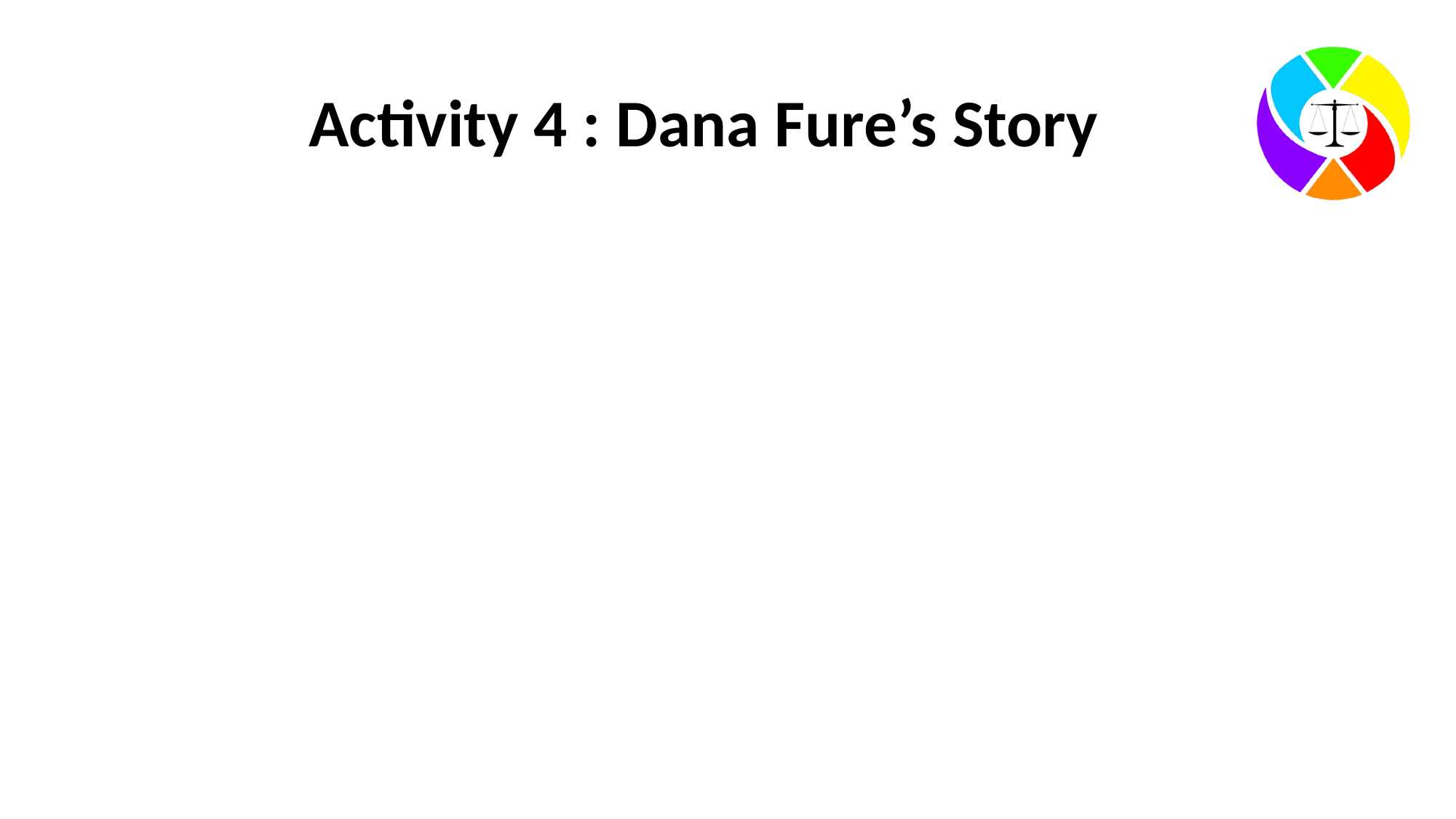

# Activity 4 : Dana Fure’s Story